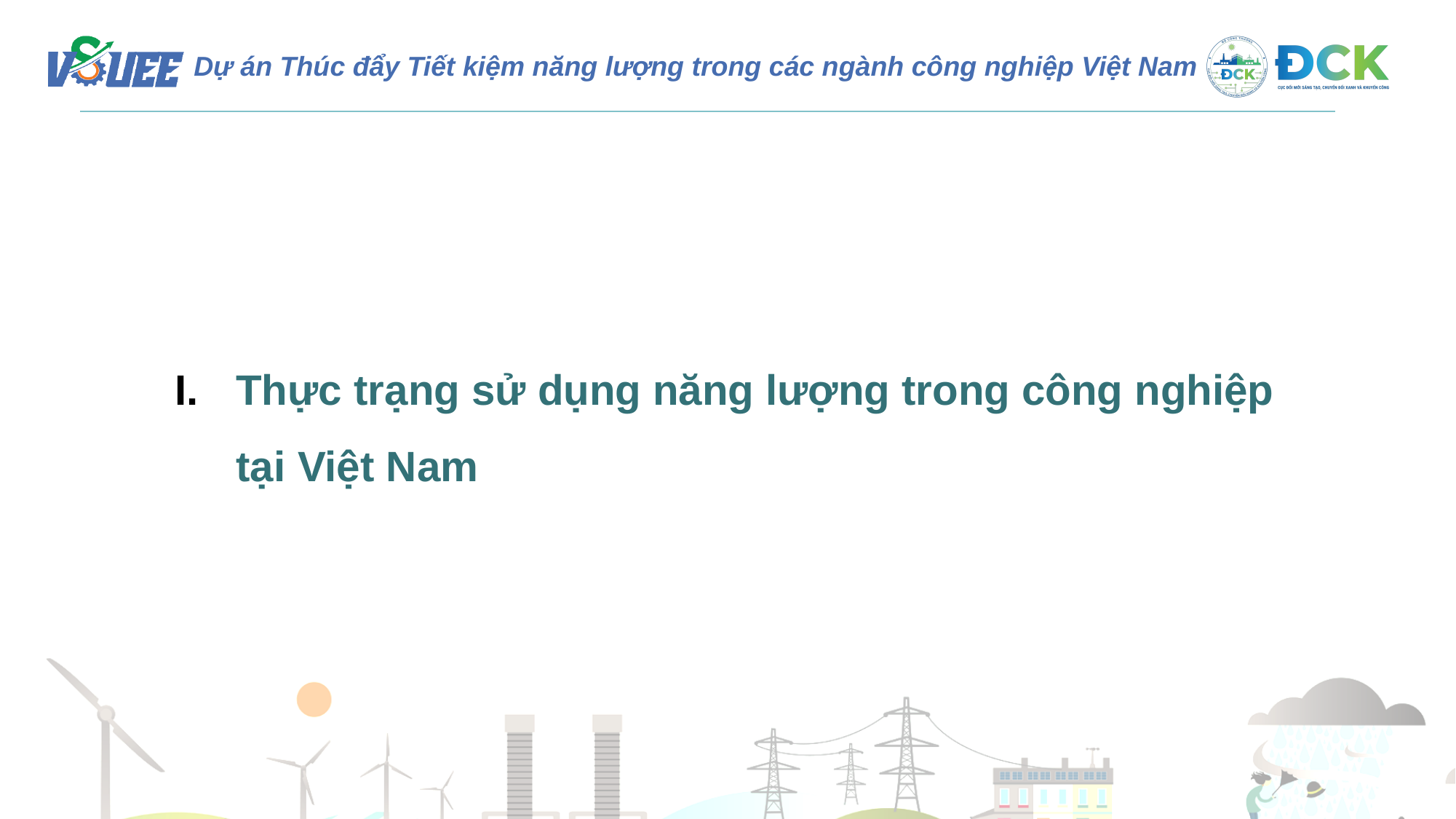

Thực trạng sử dụng năng lượng trong công nghiệp tại Việt Nam